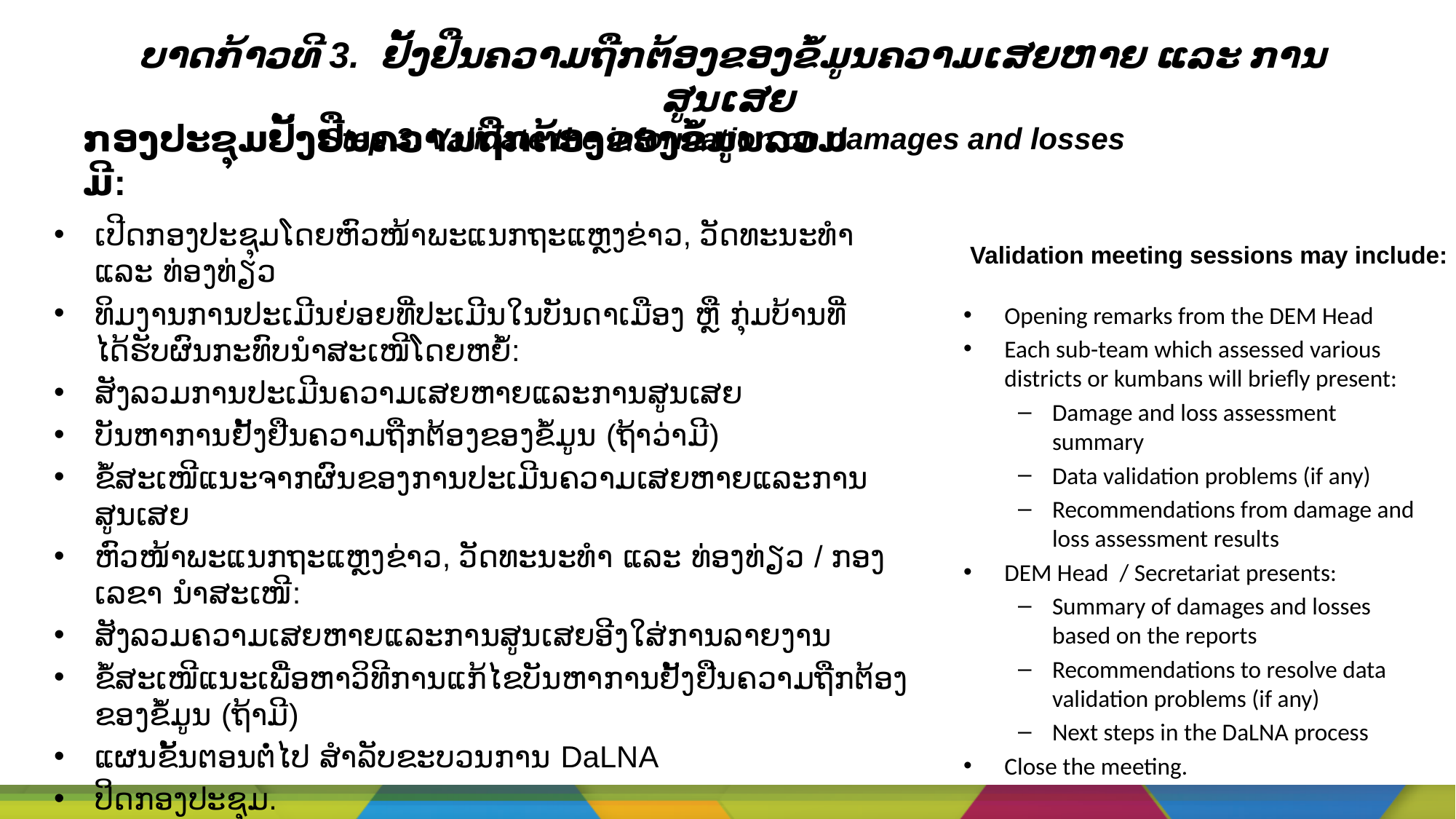

# ບາດກ້າວທີ 3.  ຢັ້ງຢືນຄວາມຖືກຕ້ອງຂອງຂໍ້ມູນຄວາມເສຍຫາຍ ແລະ ການສູນເສຍ Step 3. Validate the information on damages and losses
ກອງ​ປະຊຸມຢັ້ງຢືນ​ຄວາມ​ຖືກຕ້ອງ​ຂອງ​ຂໍ້​ມູນ​ລວມມີ:
ເປີດກອງປະຊຸມໂດຍຫົວໜ້າພະແນກຖະແຫຼງຂ່າວ, ວັດທະນະທຳ ແລະ ທ່ອງທ່ຽວ
ທິມງານການປະເມີນຍ່ອຍທີ່ປະເມີນໃນບັນດາເມືອງ ຫຼື ກຸ່ມບ້ານທີ່ໄດ້ຮັບຜົນກະທົບນຳສະເໜີໂດຍຫຍໍ້:
ສັງລວມການປະເມີນຄວາມເສຍຫາຍແລະການສູນເສຍ
ບັນຫາການຢັ້ງຢືນຄວາມຖືກຕ້ອງຂອງຂໍ້ມູນ (ຖ້າວ່າມີ)
ຂໍ້ສະເໜີແນະຈາກຜົນຂອງການປະເມີນຄວາມເສຍຫາຍແລະການສູນເສຍ
ຫົວໜ້າພະແນກຖະແຫຼງຂ່າວ, ວັດທະນະທຳ ແລະ ທ່ອງທ່ຽວ / ກອງເລຂາ ນໍາສະເໜີ:
ສັງລວມຄວາມເສຍຫາຍແລະການສູນເສຍອີງໃສ່ການລາຍງານ
ຂໍ້ສະເໜີແນະເພື່ອຫາວິທີການແກ້ໄຂບັນຫາການຢັ້ງຢືນຄວາມຖືກຕ້ອງຂອງຂໍ້ມູນ (ຖ້າມີ)
ແຜນຂັ້ນຕອນຕໍ່ໄປ ສໍາລັບຂະບວນການ DaLNA
ປິດກອງປະຊຸມ.

Validation meeting sessions may include:
Opening remarks from the DEM Head
Each sub-team which assessed various districts or kumbans will briefly present:
Damage and loss assessment summary
Data validation problems (if any)
Recommendations from damage and loss assessment results
DEM Head  / Secretariat presents:
Summary of damages and losses based on the reports
Recommendations to resolve data validation problems (if any)
Next steps in the DaLNA process
Close the meeting.